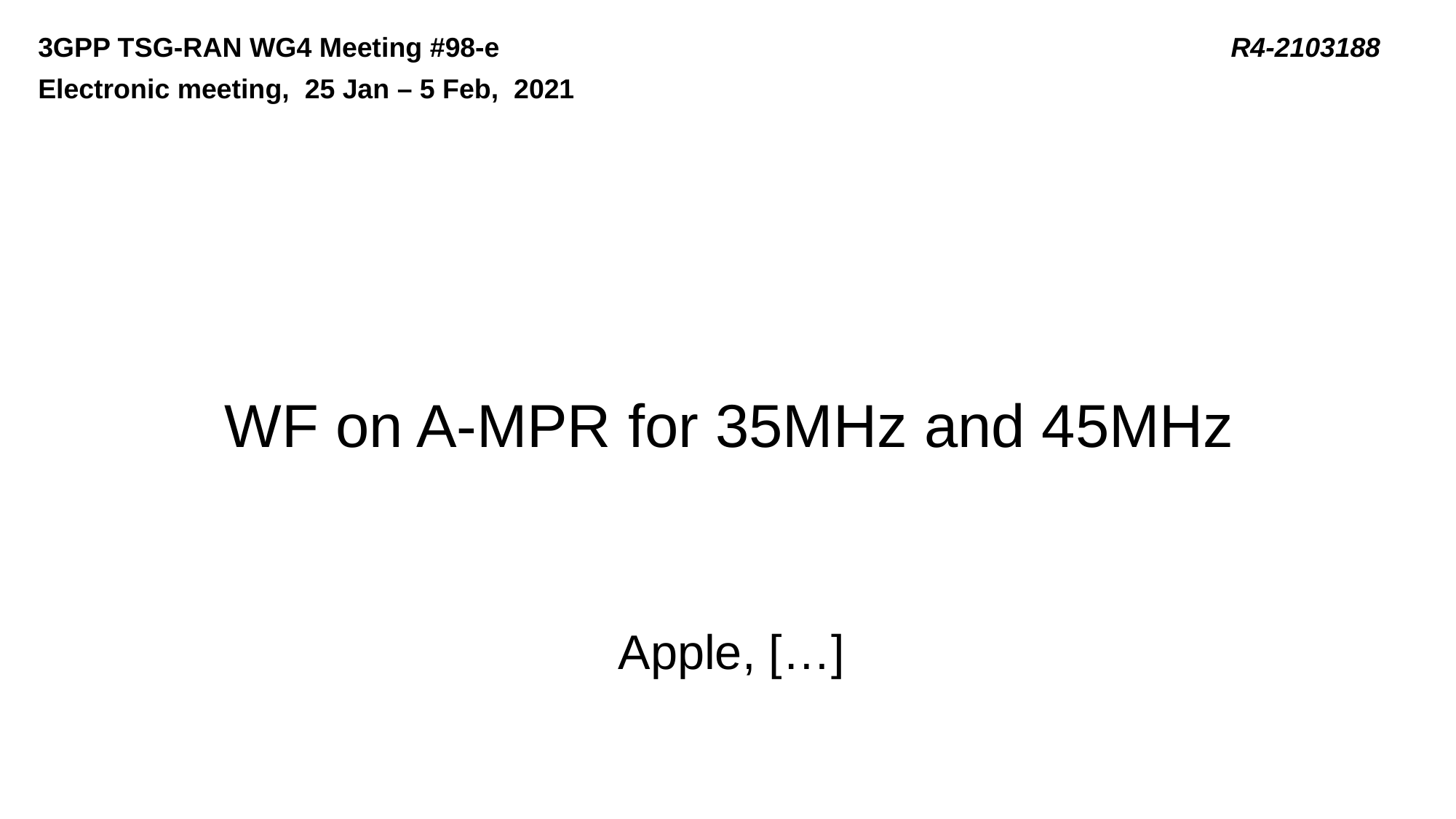

3GPP TSG-RAN WG4 Meeting #98-e	                                                                                     R4-2103188
Electronic meeting,  25 Jan – 5 Feb,  2021
# WF on A-MPR for 35MHz and 45MHz
Apple, […]